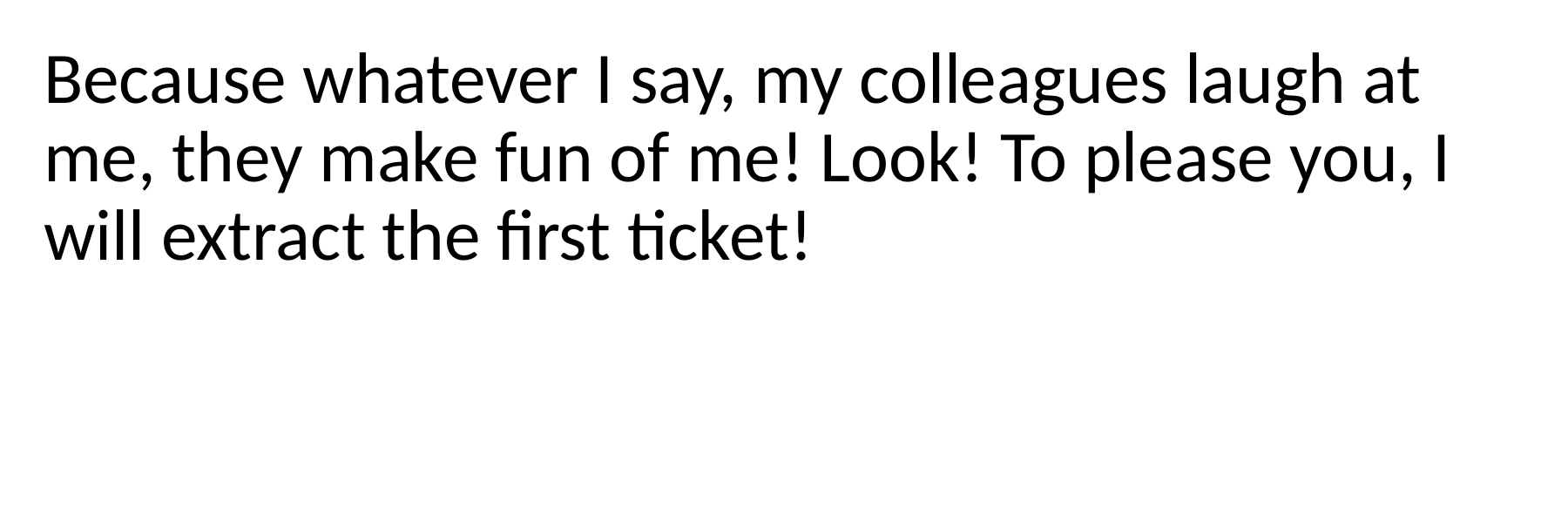

Because whatever I say, my colleagues laugh at me, they make fun of me! Look! To please you, I will extract the first ticket!